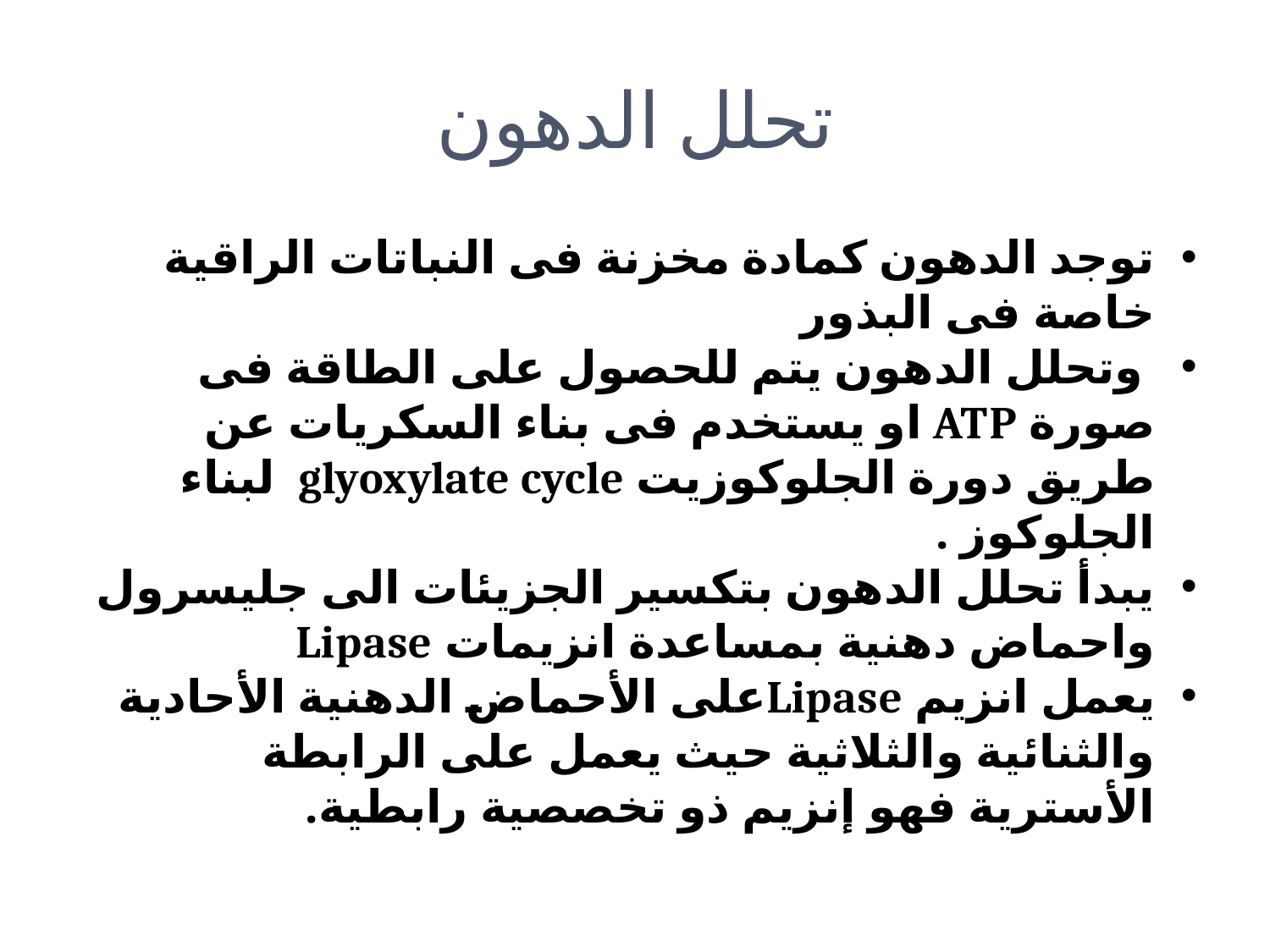

# تحلل الدهون
توجد الدهون كمادة مخزنة فى النباتات الراقية خاصة فى البذور
 وتحلل الدهون يتم للحصول على الطاقة فى صورة ATP او يستخدم فى بناء السكريات عن طريق دورة الجلوكوزيت glyoxylate cycle  لبناء الجلوكوز .
يبدأ تحلل الدهون بتكسير الجزيئات الى جليسرول واحماض دهنية بمساعدة انزيمات Lipase
يعمل انزيم Lipaseعلى الأحماض الدهنية الأحادية والثنائية والثلاثية حيث يعمل على الرابطة الأسترية فهو إنزيم ذو تخصصية رابطية.